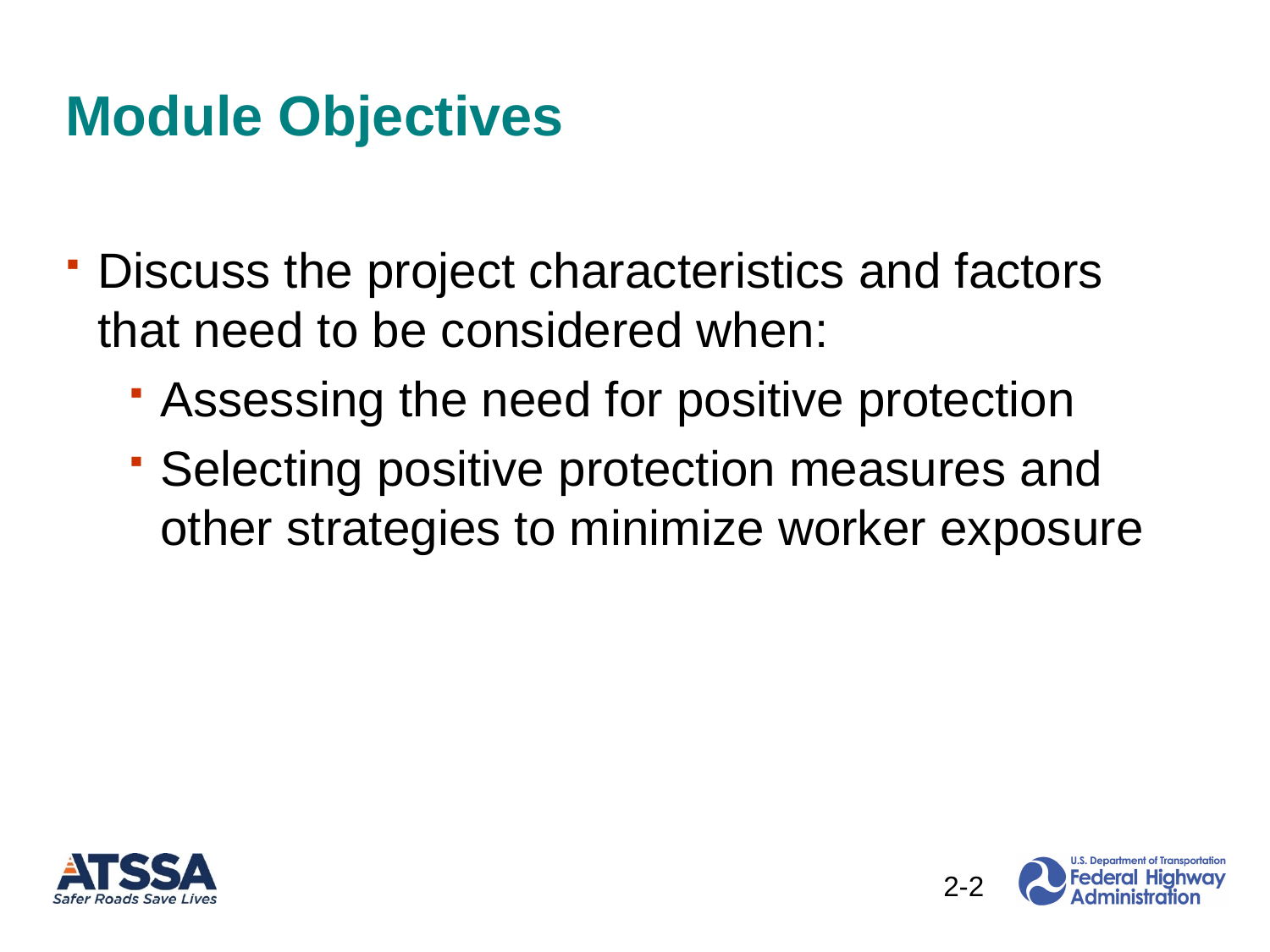

# Module Objectives
Discuss the project characteristics and factors that need to be considered when:
Assessing the need for positive protection
Selecting positive protection measures and other strategies to minimize worker exposure